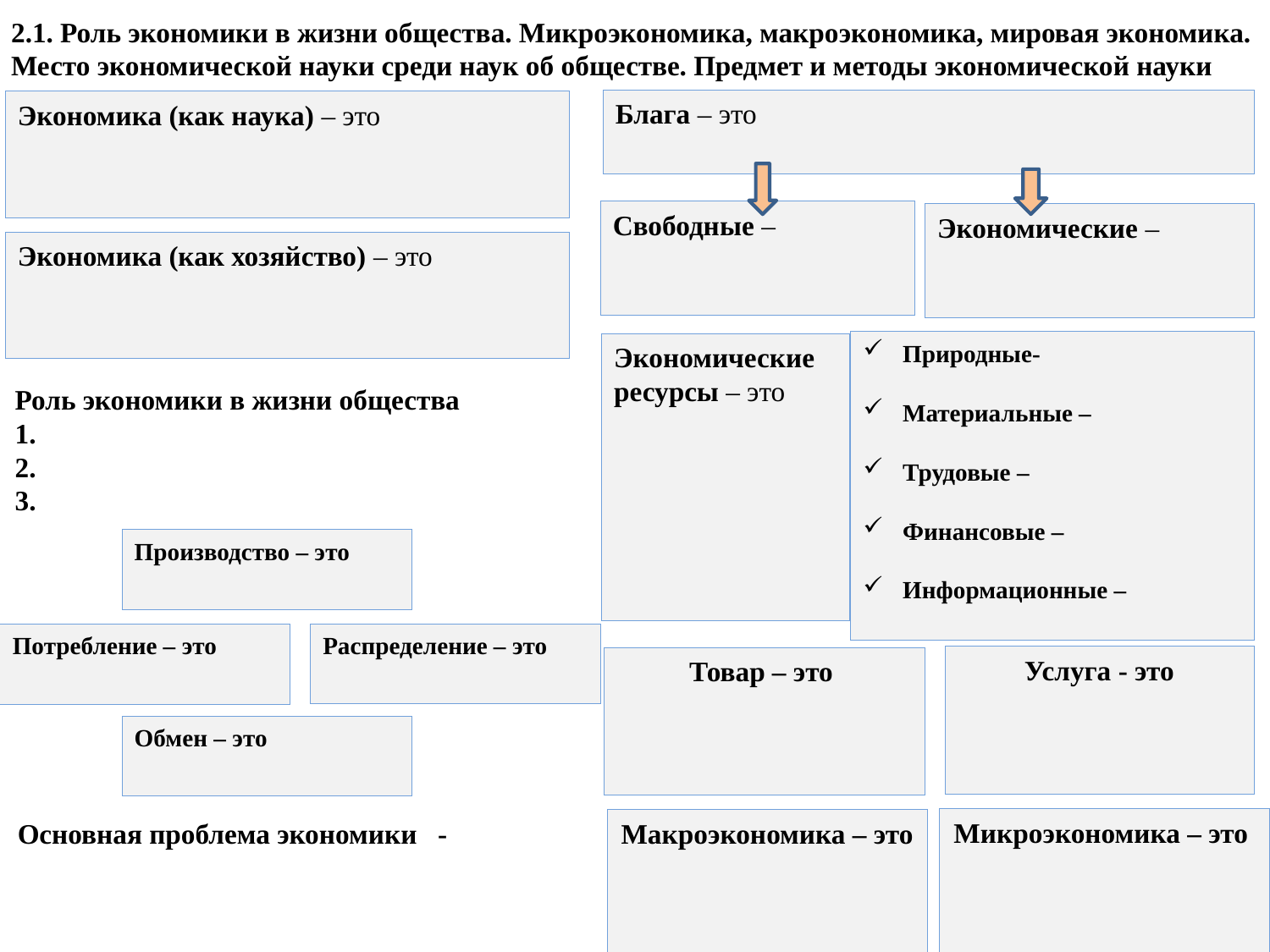

2.1. Роль экономики в жизни общества. Микроэкономика, макроэкономика, мировая экономика. Место экономической науки среди наук об обществе. Предмет и методы экономической науки
Блага – это

Экономика (как наука) – это

Свободные –

Экономические –

Экономика (как хозяйство) – это

Природные-

Материальные –

Трудовые –

Финансовые –

Информационные –

Экономические ресурсы – это

Роль экономики в жизни общества
1.
2.
3.
Производство – это

Распределение – это

Потребление – это

Услуга - это

Товар – это

Обмен – это

Микроэкономика – это

Основная проблема экономики   -
Макроэкономика – это